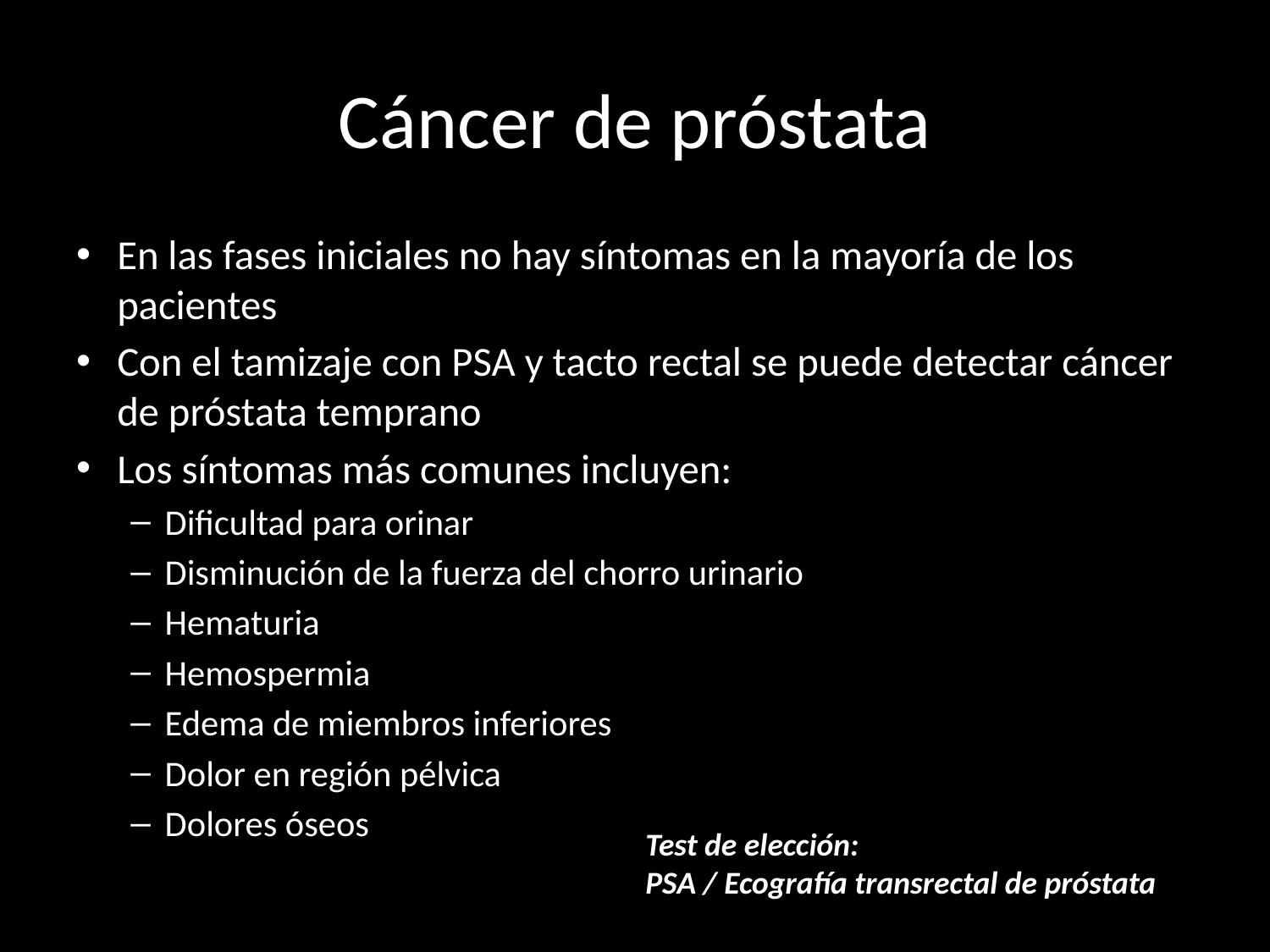

# Cáncer de próstata
En las fases iniciales no hay síntomas en la mayoría de los pacientes
Con el tamizaje con PSA y tacto rectal se puede detectar cáncer de próstata temprano
Los síntomas más comunes incluyen:
Dificultad para orinar
Disminución de la fuerza del chorro urinario
Hematuria
Hemospermia
Edema de miembros inferiores
Dolor en región pélvica
Dolores óseos
Test de elección:
PSA / Ecografía transrectal de próstata
Adicionada por MLM en 2013. Tomado de la Mayo Clinic